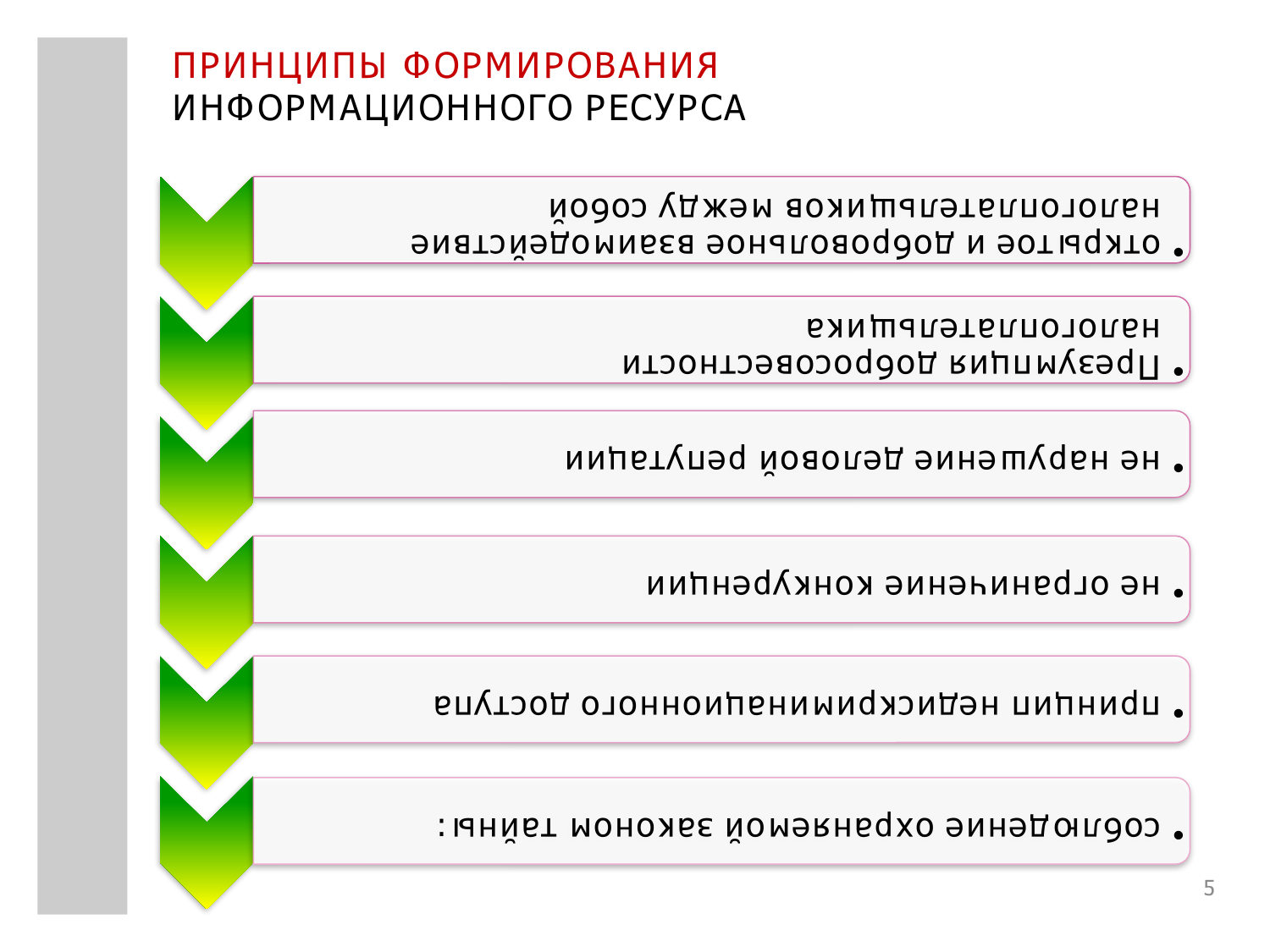

ПРИНЦИПЫ ФОРМИРОВАНИЯ
ИНФОРМАЦИОННОГО РЕСУРСА

открытое и добровольное взаимодействие налогоплательщиков между собой

Презумпция добросовестности налогоплательщика

не нарушение деловой репутации

не ограничение конкуренции

принцип недискриминационного доступа

соблюдение охраняемой законом тайны:
5